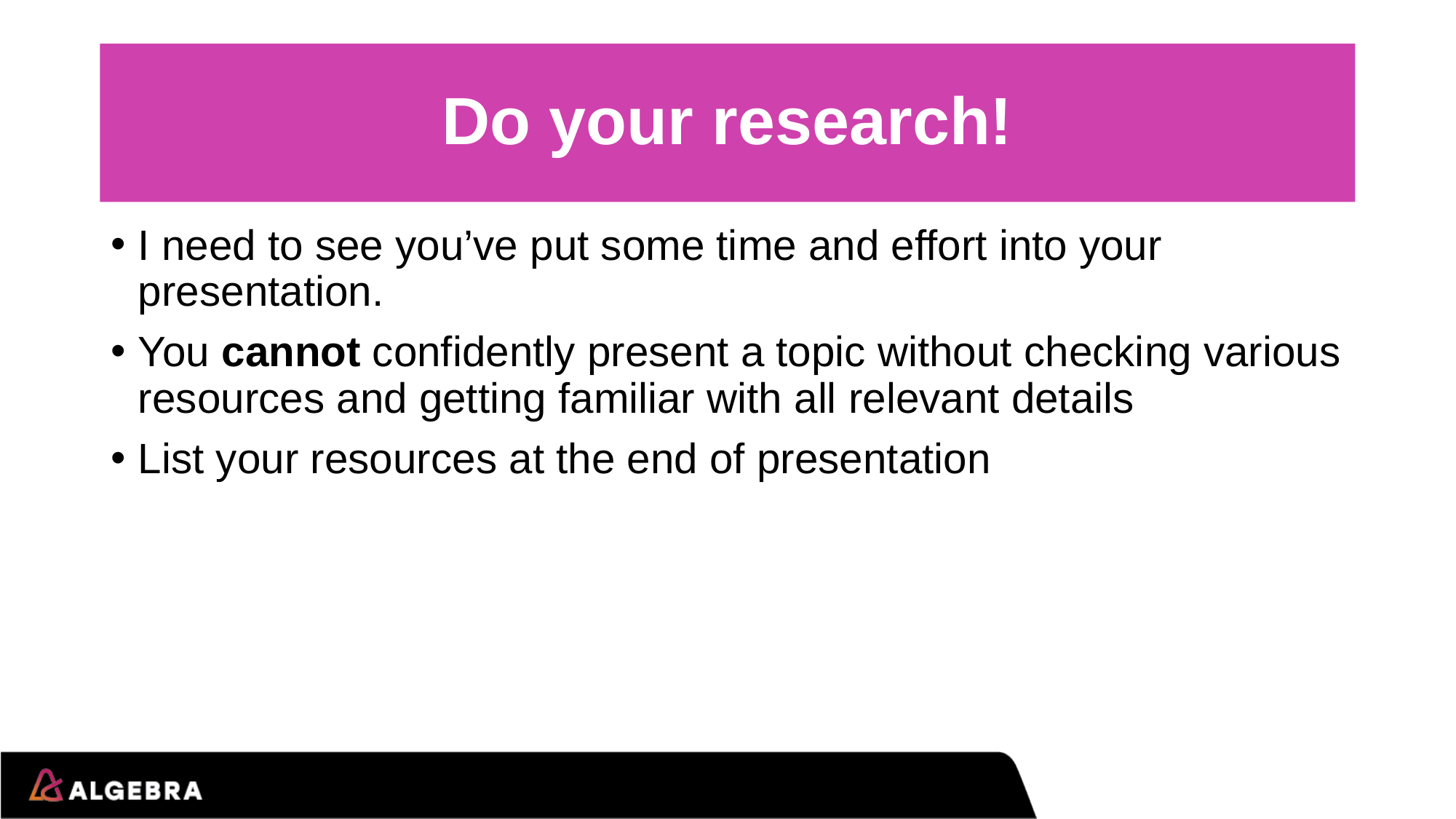

# Do your research!
I need to see you’ve put some time and effort into your presentation.
You cannot confidently present a topic without checking various resources and getting familiar with all relevant details
List your resources at the end of presentation